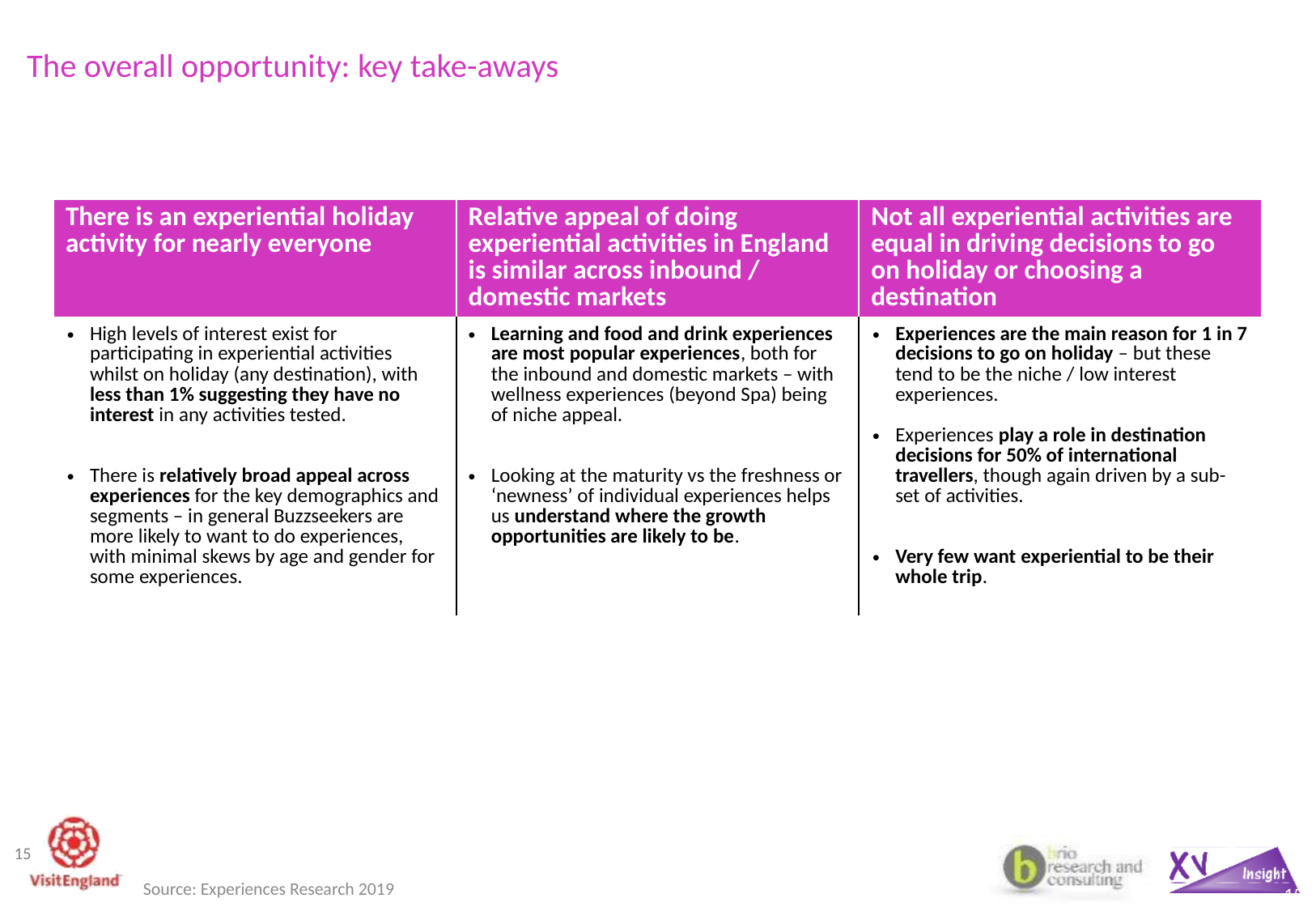

# The overall opportunity: key take-aways
| There is an experiential holiday activity for nearly everyone | Relative appeal of doing experiential activities in England is similar across inbound / domestic markets | Not all experiential activities are equal in driving decisions to go on holiday or choosing a destination |
| --- | --- | --- |
| High levels of interest exist for participating in experiential activities whilst on holiday (any destination), with less than 1% suggesting they have no interest in any activities tested. There is relatively broad appeal across experiences for the key demographics and segments – in general Buzzseekers are more likely to want to do experiences, with minimal skews by age and gender for some experiences. | Learning and food and drink experiences are most popular experiences, both for the inbound and domestic markets – with wellness experiences (beyond Spa) being of niche appeal. Looking at the maturity vs the freshness or ‘newness’ of individual experiences helps us understand where the growth opportunities are likely to be. | Experiences are the main reason for 1 in 7 decisions to go on holiday – but these tend to be the niche / low interest experiences. Experiences play a role in destination decisions for 50% of international travellers, though again driven by a sub-set of activities. Very few want experiential to be their whole trip. |
15
15